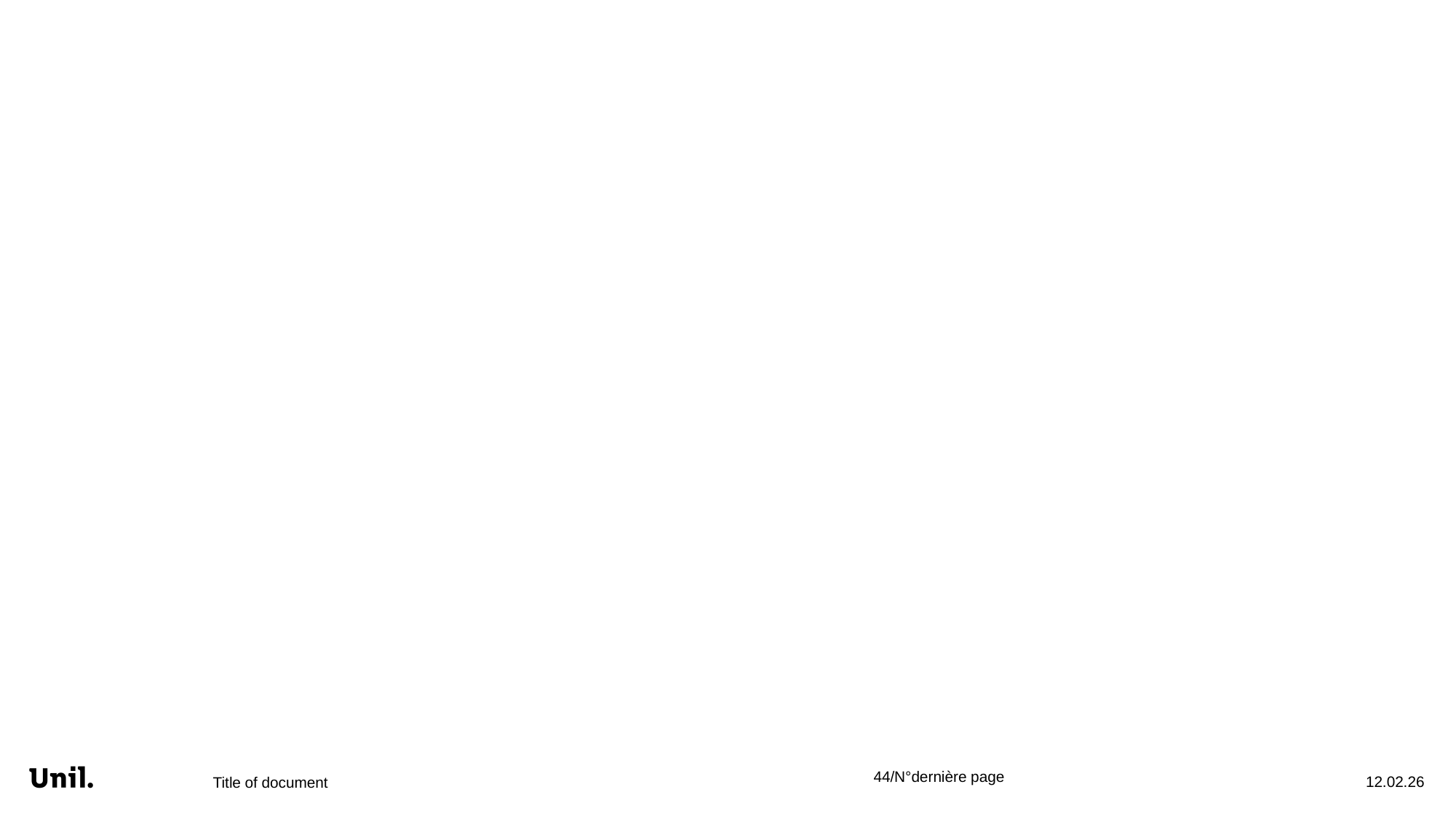

#

Title of document
12.02.26
44/N°dernière page